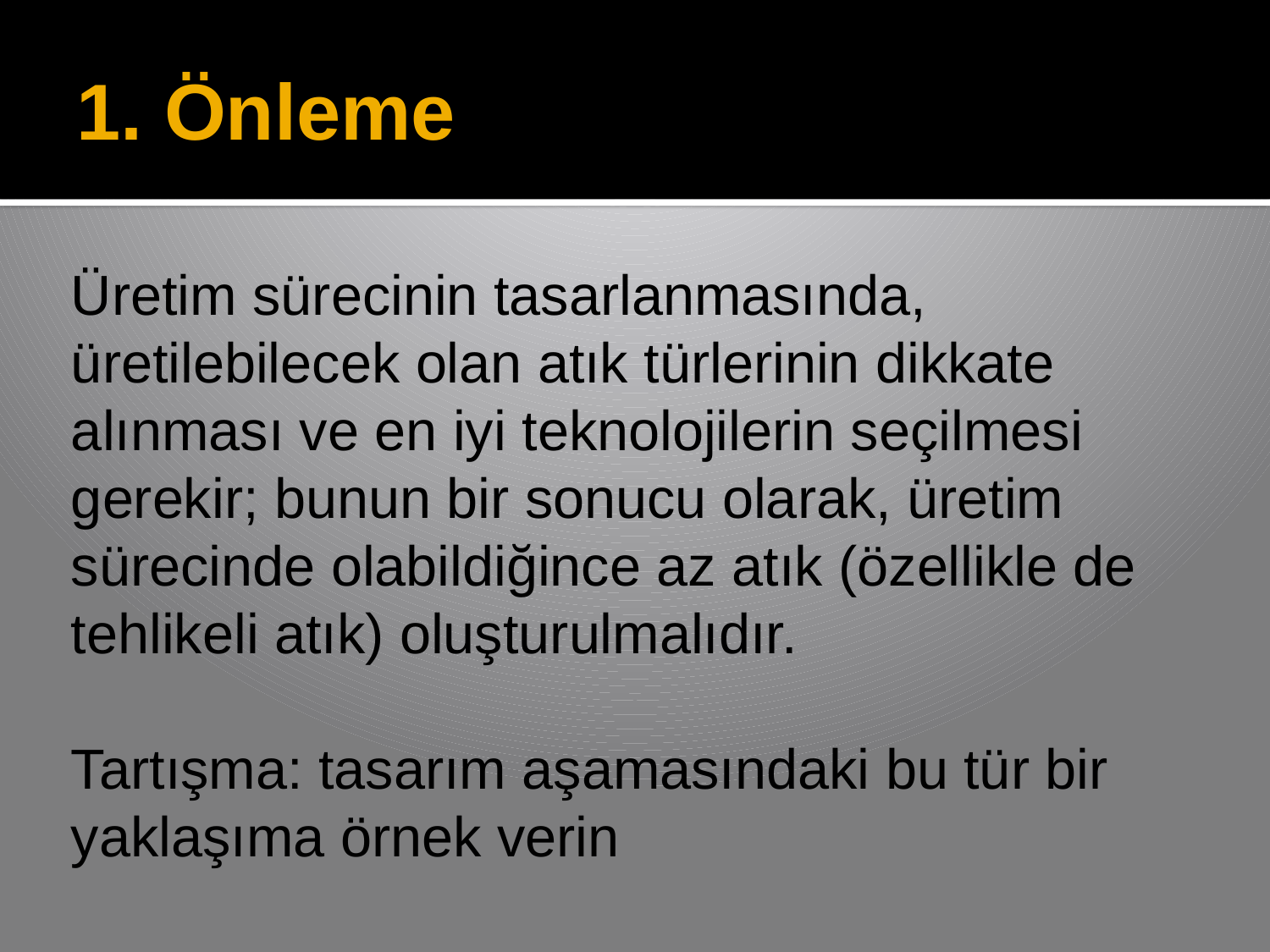

# 1. Önleme
Üretim sürecinin tasarlanmasında, üretilebilecek olan atık türlerinin dikkate alınması ve en iyi teknolojilerin seçilmesi gerekir; bunun bir sonucu olarak, üretim sürecinde olabildiğince az atık (özellikle de tehlikeli atık) oluşturulmalıdır.

Tartışma: tasarım aşamasındaki bu tür bir yaklaşıma örnek verin